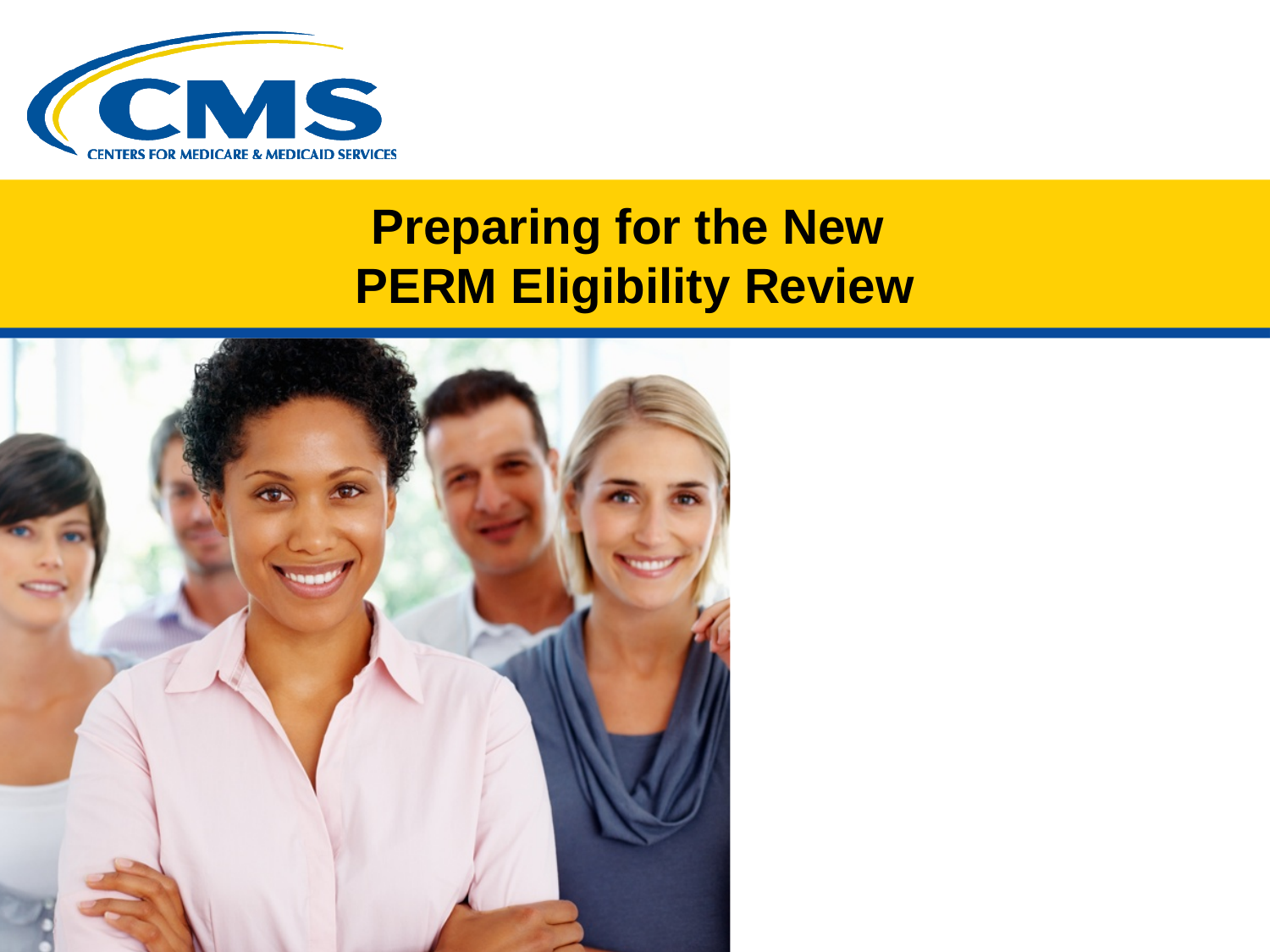

# Preparing for the New PERM Eligibility Review